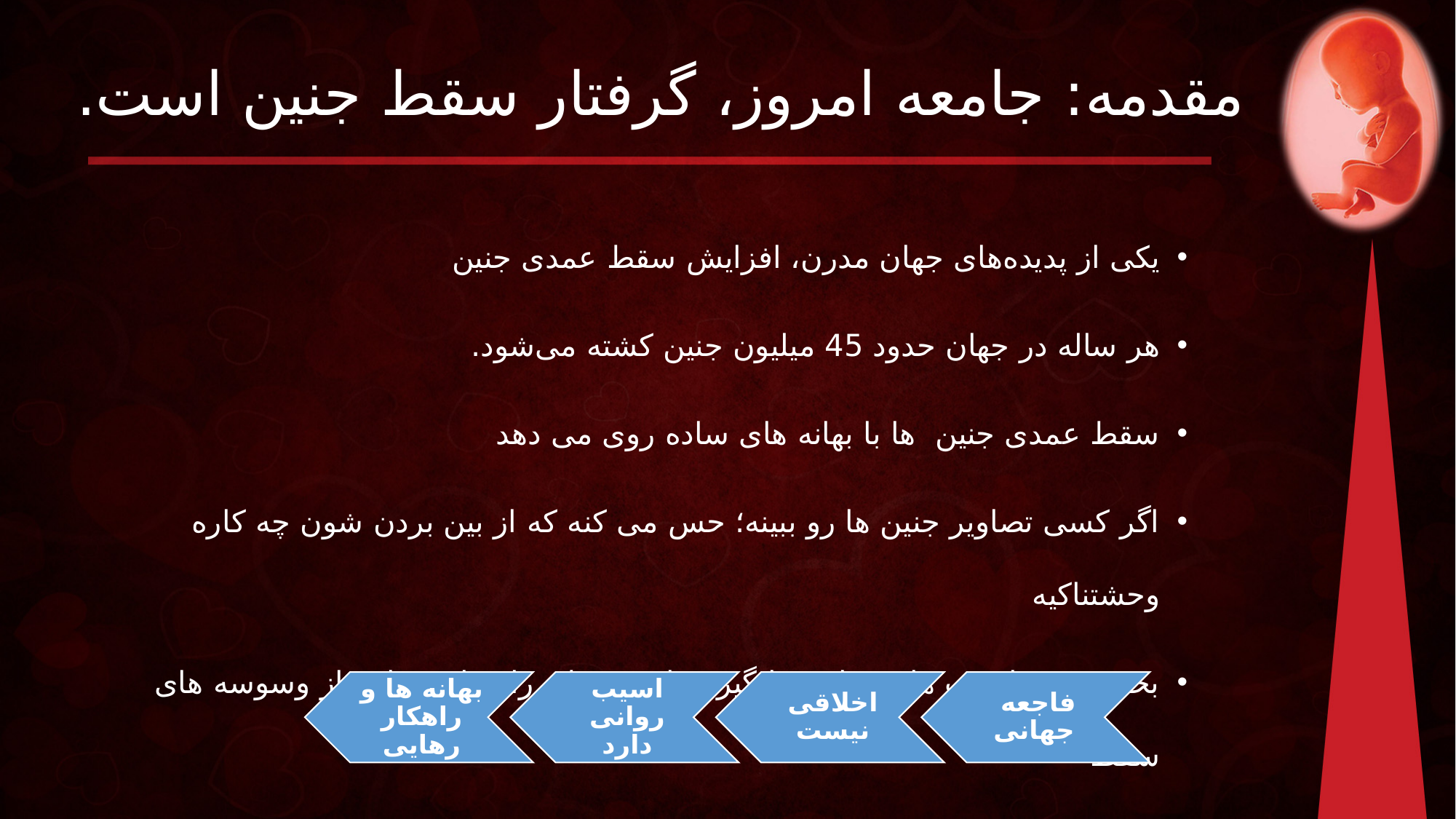

# مقدمه: جامعه امروز، گرفتار سقط جنین است.
یکی از پدیده‌های جهان مدرن، افزایش سقط عمدی جنین
هر ساله در جهان حدود 45 میلیون جنین کشته می‌شود.
سقط عمدی جنین  ها با بهانه های ساده روی می دهد
اگر کسی تصاویر جنین ها رو ببینه؛ حس می کنه که از بین بردن شون چه کاره وحشتناکیه
بحث من= اسیب های روانی ، انگیزه های سقط ، راه های رهایی از وسوسه های سقط
فاجعه جهانی
اخلاقی نیست
اسیب روانی دارد
بهانه ها و راهکار رهایی